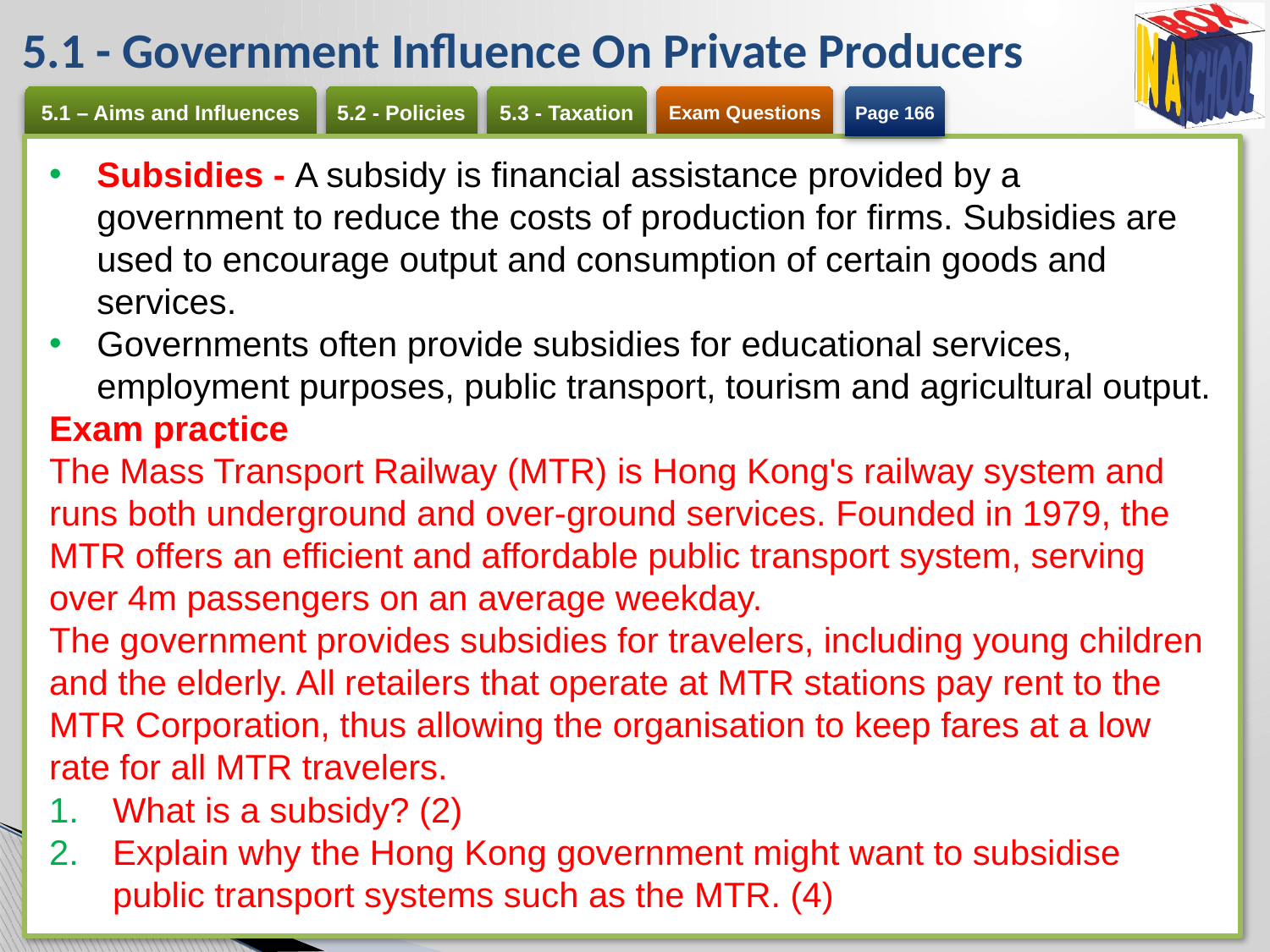

# 5.1 - Government Influence On Private Producers
Page 166
Subsidies - A subsidy is financial assistance provided by a government to reduce the costs of production for firms. Subsidies are used to encourage output and consumption of certain goods and services.
Governments often provide subsidies for educational services, employment purposes, public transport, tourism and agricultural output.
Exam practice
The Mass Transport Railway (MTR) is Hong Kong's railway system and runs both underground and over-ground services. Founded in 1979, the MTR offers an efficient and affordable public transport system, serving over 4m passengers on an average weekday.
The government provides subsidies for travelers, including young children and the elderly. All retailers that operate at MTR stations pay rent to the MTR Corporation, thus allowing the organisation to keep fares at a low rate for all MTR travelers.
What is a subsidy? (2)
Explain why the Hong Kong government might want to subsidise public transport systems such as the MTR. (4)